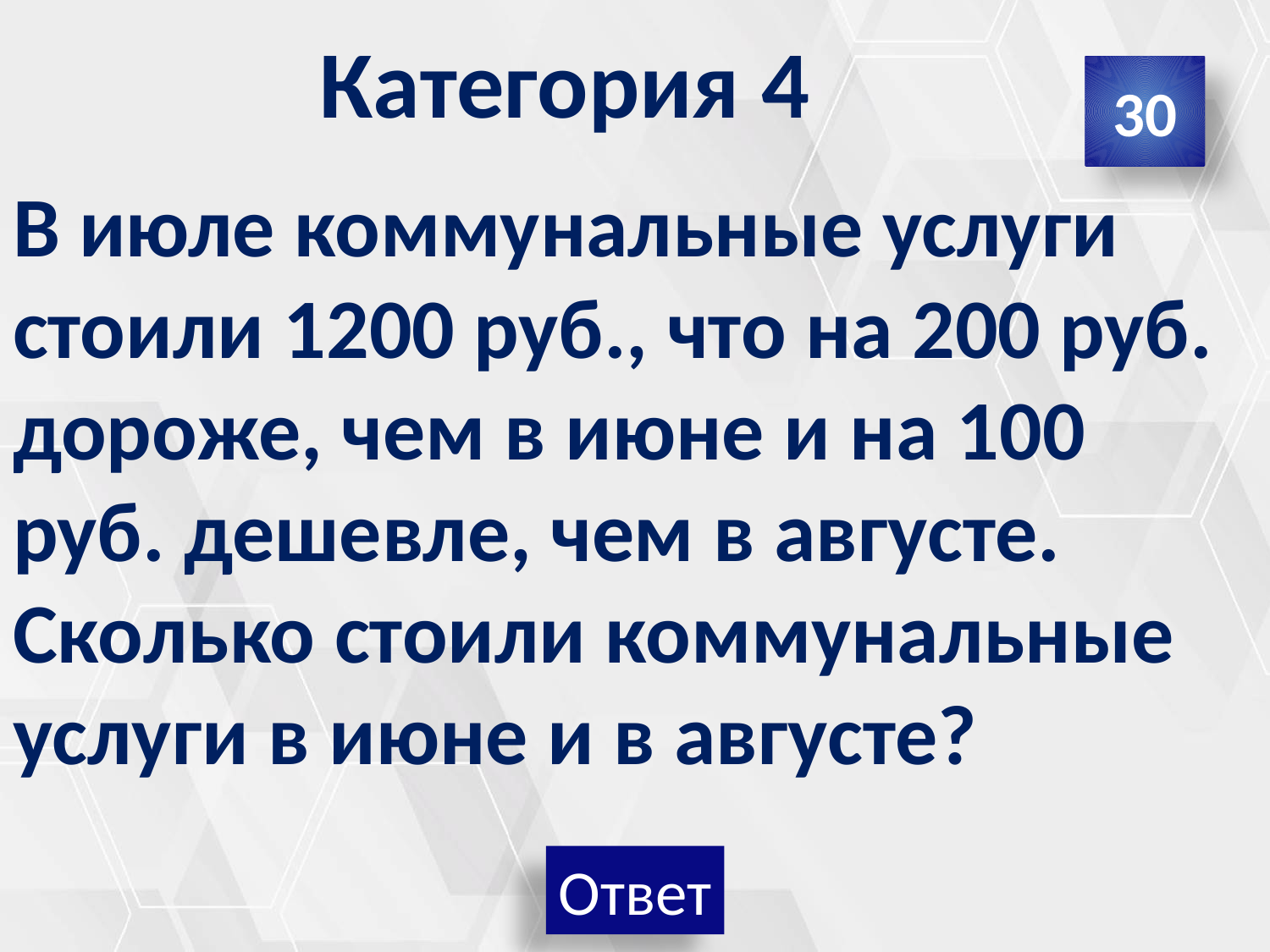

# Категория 4
30
В июле коммунальные услуги стоили 1200 руб., что на 200 руб. дороже, чем в июне и на 100 руб. дешевле, чем в августе. Сколько стоили коммунальные услуги в июне и в августе?